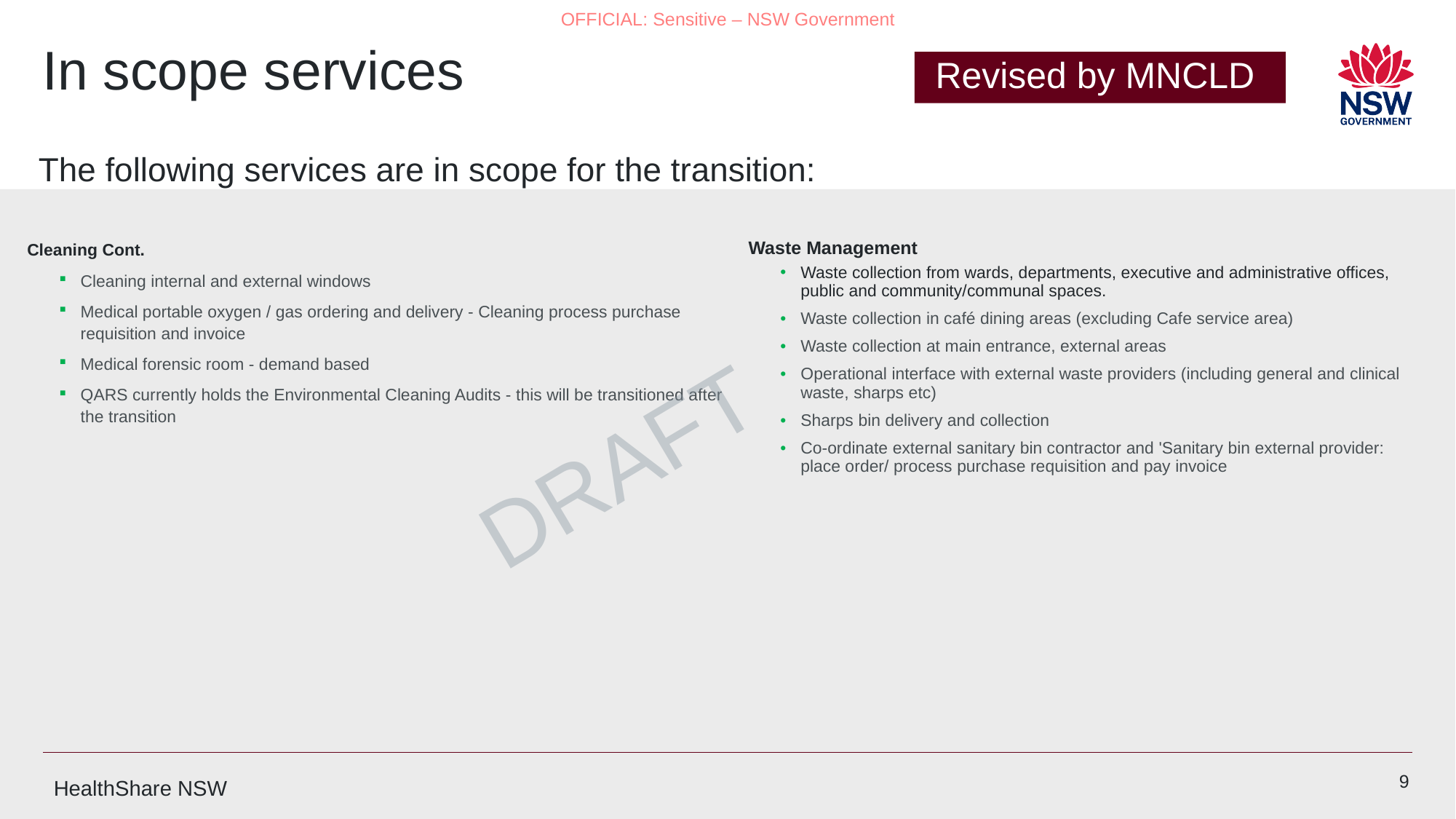

# In scope services
Revised by MNCLD
The following services are in scope for the transition:
| Cleaning Cont. Cleaning internal and external windows Medical portable oxygen / gas ordering and delivery - Cleaning process purchase requisition and invoice Medical forensic room - demand based QARS currently holds the Environmental Cleaning Audits - this will be transitioned after the transition | Waste Management Waste collection from wards, departments, executive and administrative offices, public and community/communal spaces. Waste collection in café dining areas (excluding Cafe service area) Waste collection at main entrance, external areas Operational interface with external waste providers (including general and clinical waste, sharps etc) Sharps bin delivery and collection Co-ordinate external sanitary bin contractor and 'Sanitary bin external provider: place order/ process purchase requisition and pay invoice |
| --- | --- |
|  |  |
| --- | --- |
DRAFT
HealthShare NSW
9